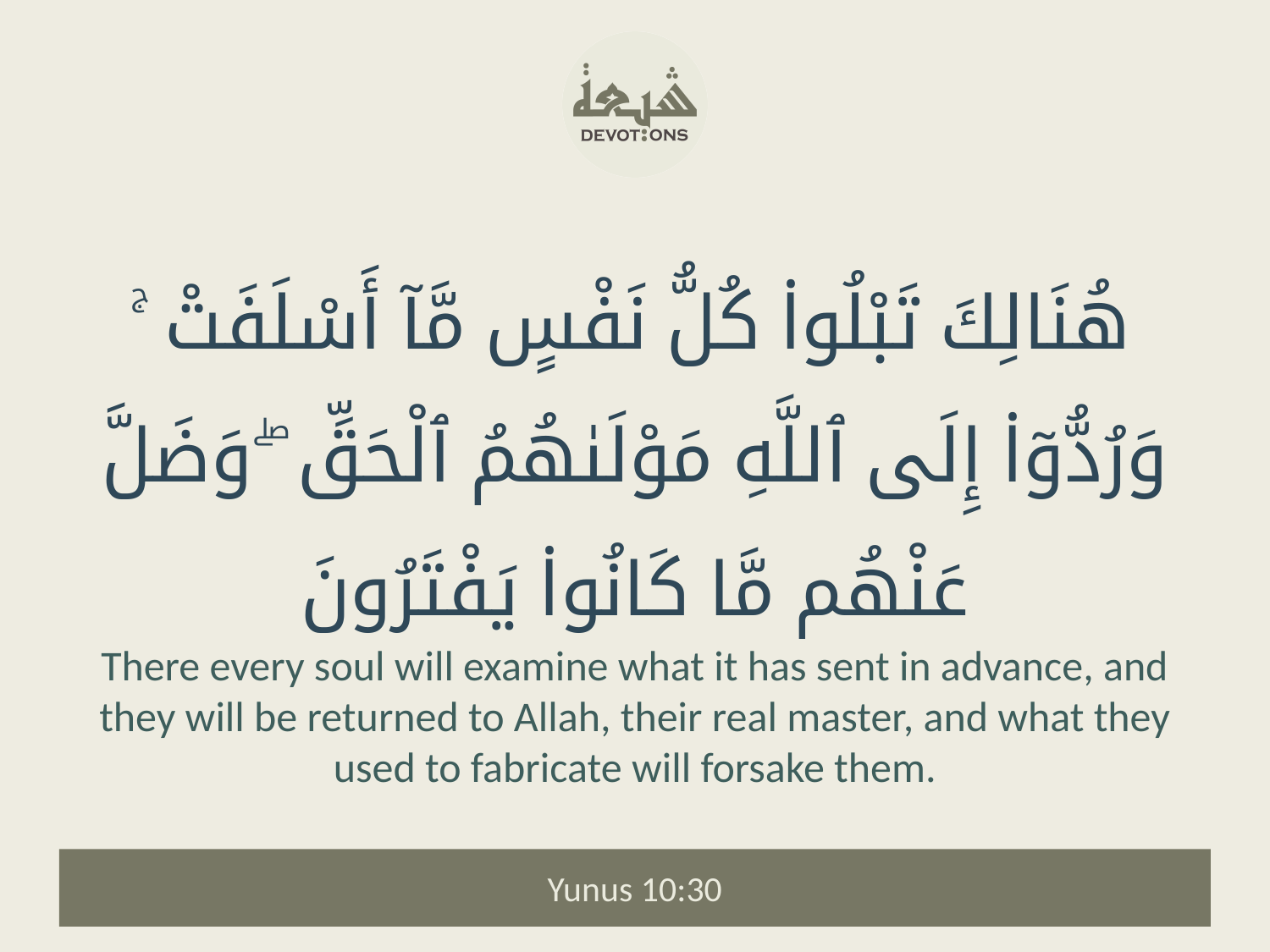

هُنَالِكَ تَبْلُوا۟ كُلُّ نَفْسٍ مَّآ أَسْلَفَتْ ۚ وَرُدُّوٓا۟ إِلَى ٱللَّهِ مَوْلَىٰهُمُ ٱلْحَقِّ ۖ وَضَلَّ عَنْهُم مَّا كَانُوا۟ يَفْتَرُونَ
There every soul will examine what it has sent in advance, and they will be returned to Allah, their real master, and what they used to fabricate will forsake them.
Yunus 10:30